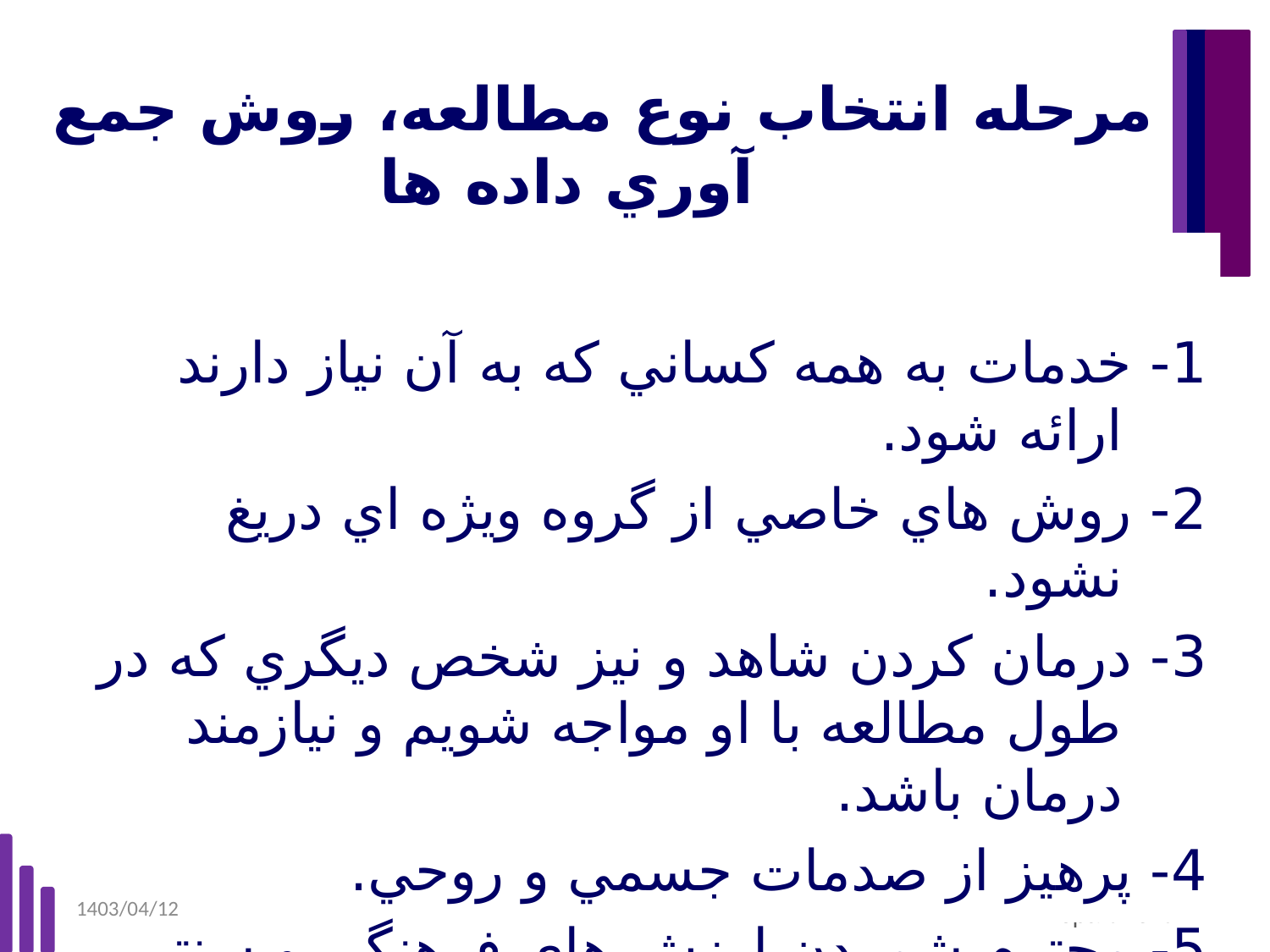

# مرحله انتخاب نوع مطالعه، روش جمع آوري داده ها

1- خدمات به همه كساني كه به آن نياز دارند ارائه شود.
2- روش هاي خاصي از گروه ويژه اي دريغ نشود.
3- درمان كردن شاهد و نيز شخص ديگري كه در طول مطالعه با او مواجه شويم و نيازمند درمان باشد.
4- پرهيز از صدمات جسمي و روحي.
5- محترم شمردن ارزش هاي فرهنگي و سنتي.
1403/04/12